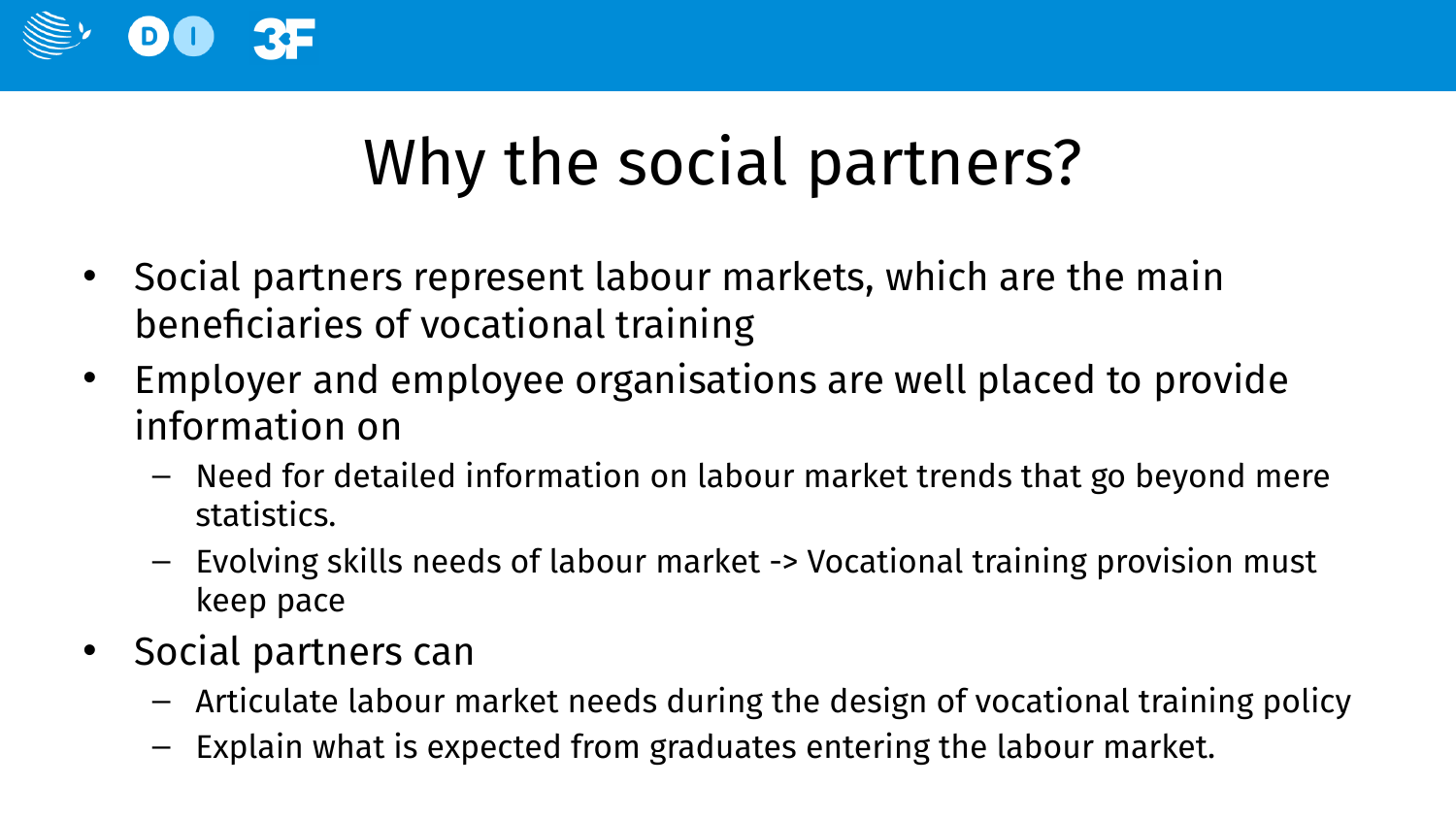

# Why the social partners?
Social partners represent labour markets, which are the main beneficiaries of vocational training
Employer and employee organisations are well placed to provide information on
Need for detailed information on labour market trends that go beyond mere statistics.
Evolving skills needs of labour market -> Vocational training provision must keep pace
Social partners can
Articulate labour market needs during the design of vocational training policy
Explain what is expected from graduates entering the labour market.